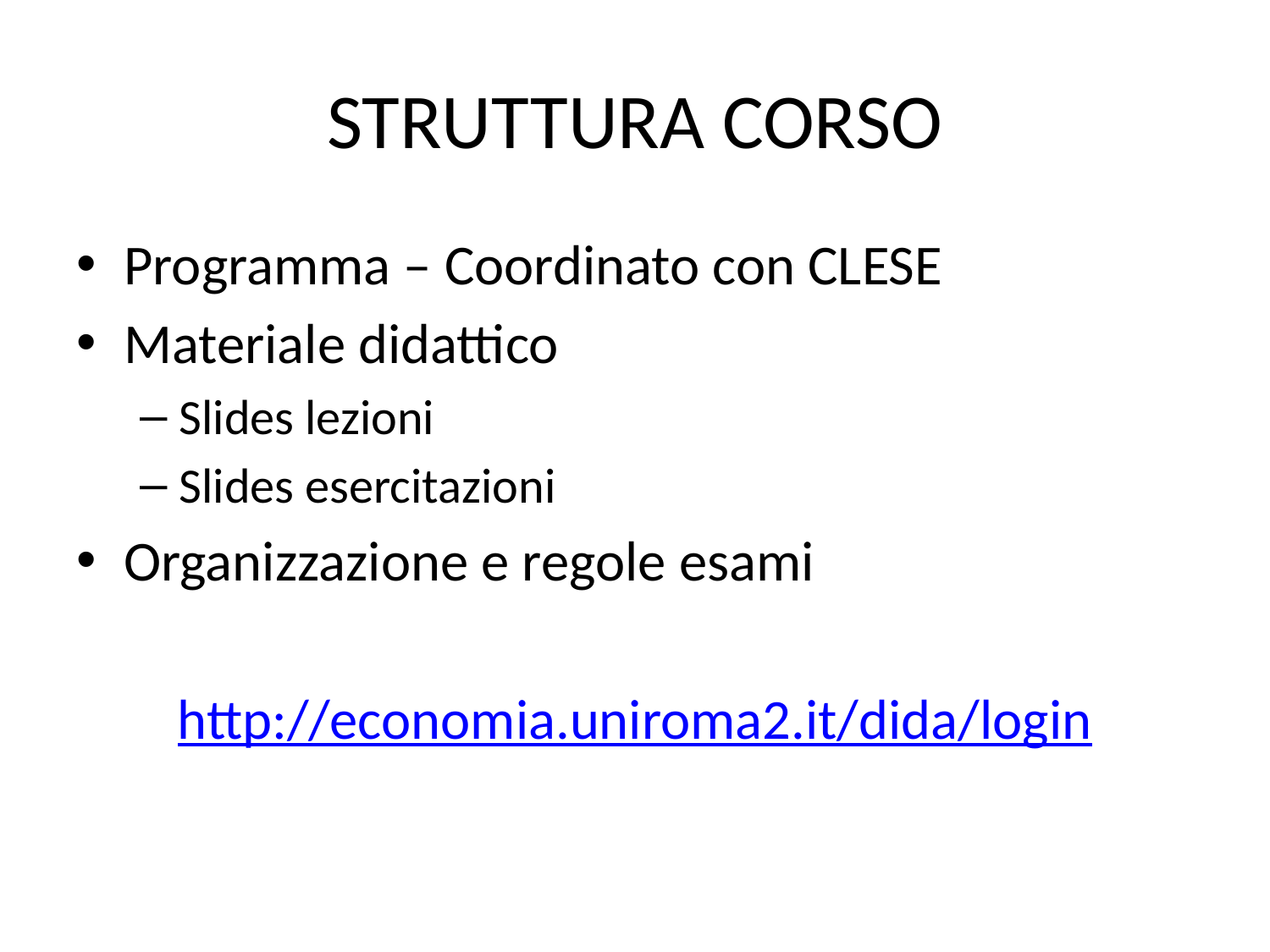

# STRUTTURA CORSO
Programma – Coordinato con CLESE
Materiale didattico
Slides lezioni
Slides esercitazioni
Organizzazione e regole esami

http://economia.uniroma2.it/dida/login